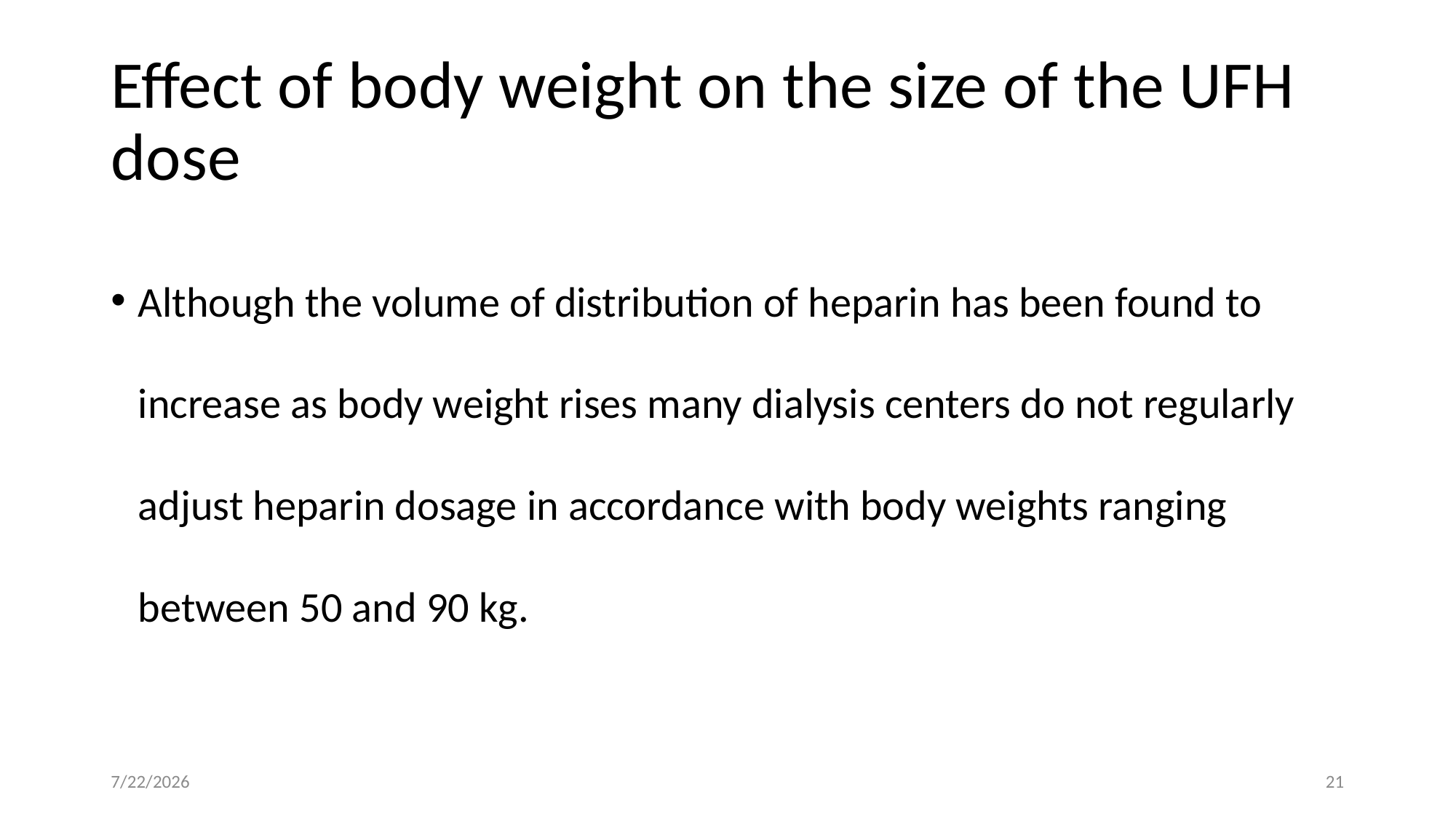

# Effect of body weight on the size of the UFH dose
Although the volume of distribution of heparin has been found to increase as body weight rises many dialysis centers do not regularly adjust heparin dosage in accordance with body weights ranging between 50 and 90 kg.
7/22/2026
21